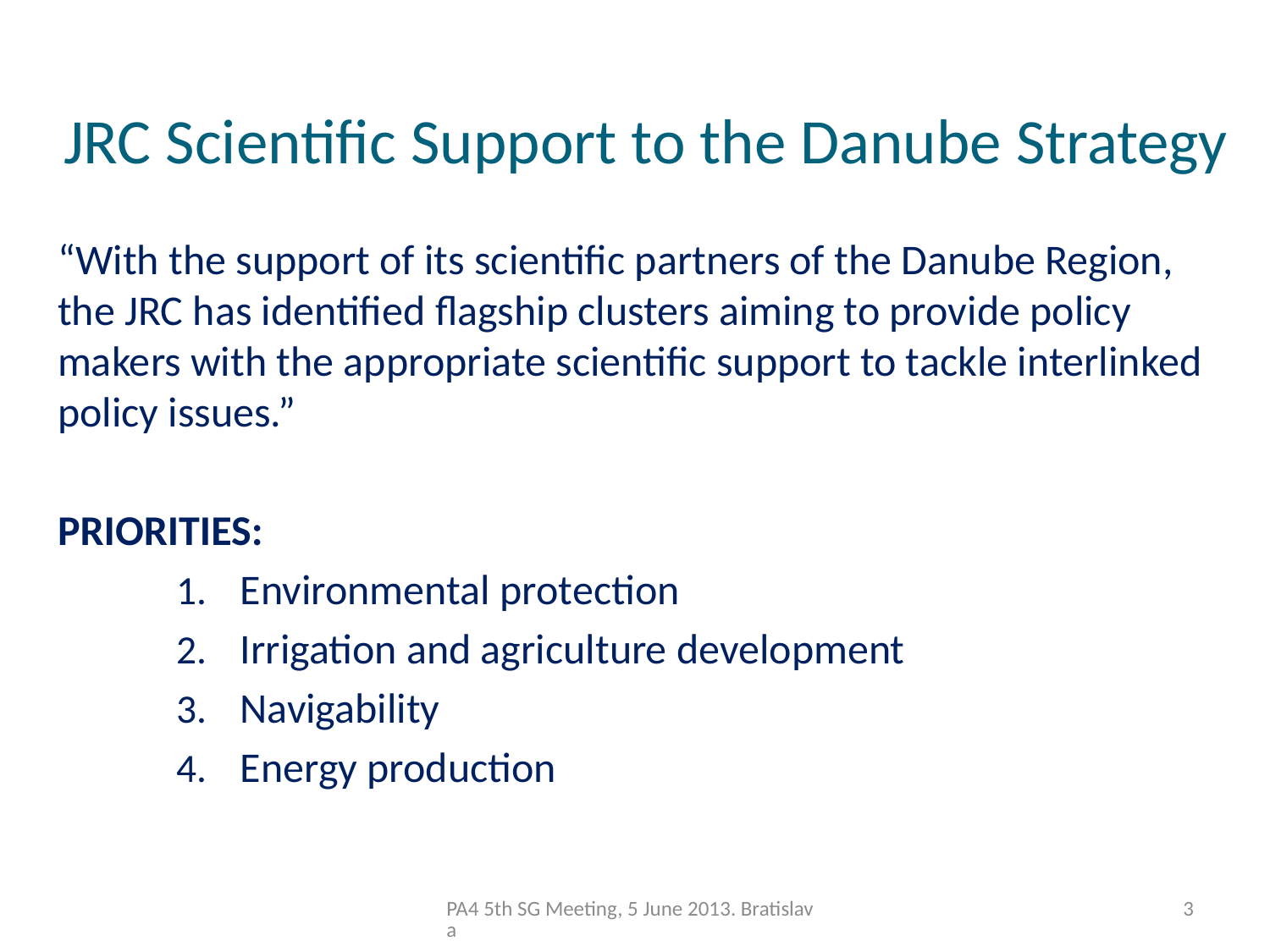

JRC Scientific Support to the Danube Strategy
“With the support of its scientific partners of the Danube Region, the JRC has identified flagship clusters aiming to provide policy makers with the appropriate scientific support to tackle interlinked policy issues.”

PRIORITIES:
Environmental protection
Irrigation and agriculture development
Navigability
Energy production
PA4 5th SG Meeting, 5 June 2013. Bratislava
3